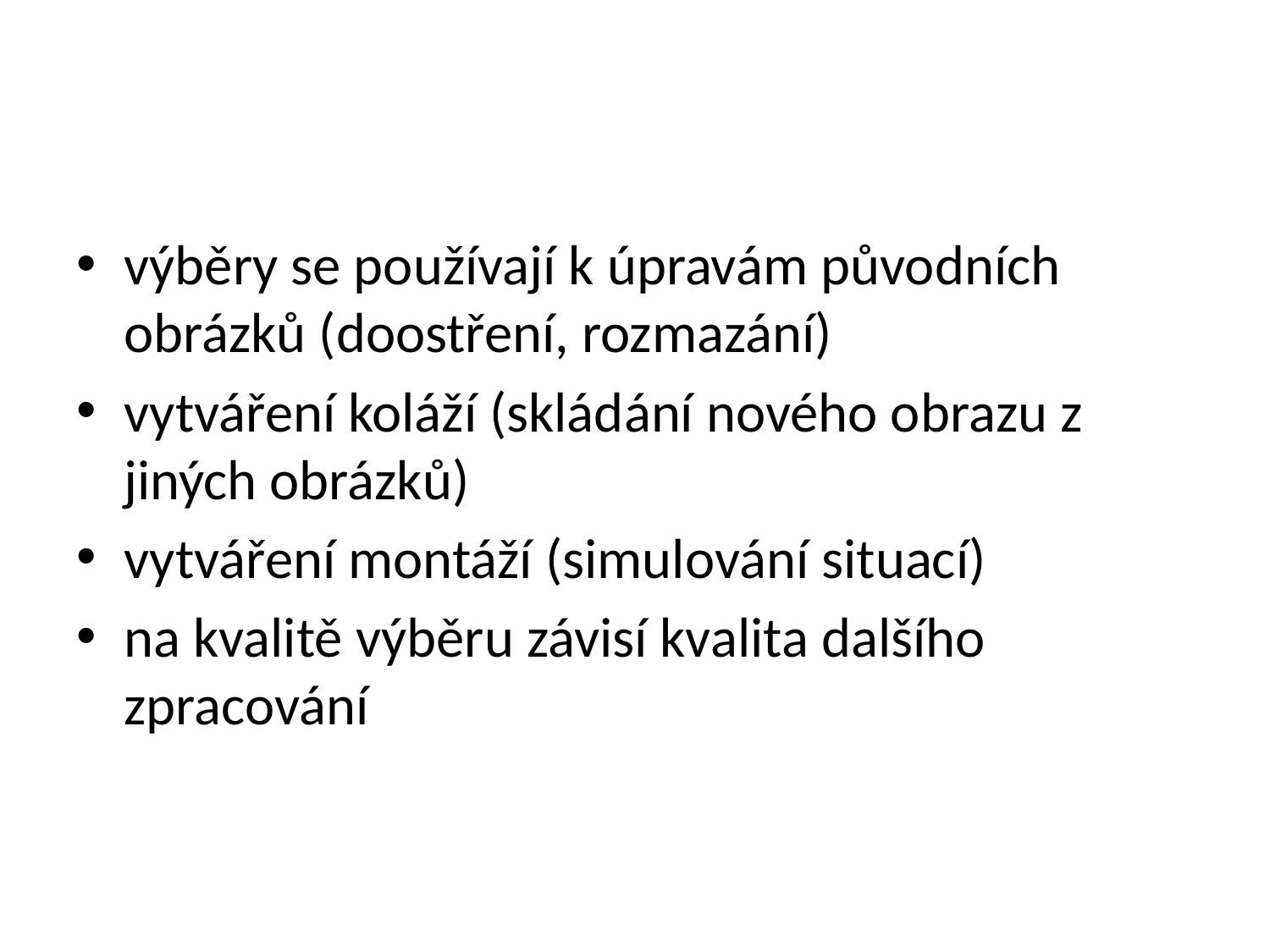

# Závěr
výběry se používají k úpravám původních obrázků (doostření, rozmazání)
vytváření koláží (skládání nového obrazu z jiných obrázků)
vytváření montáží (simulování situací)
na kvalitě výběru závisí kvalita dalšího zpracování